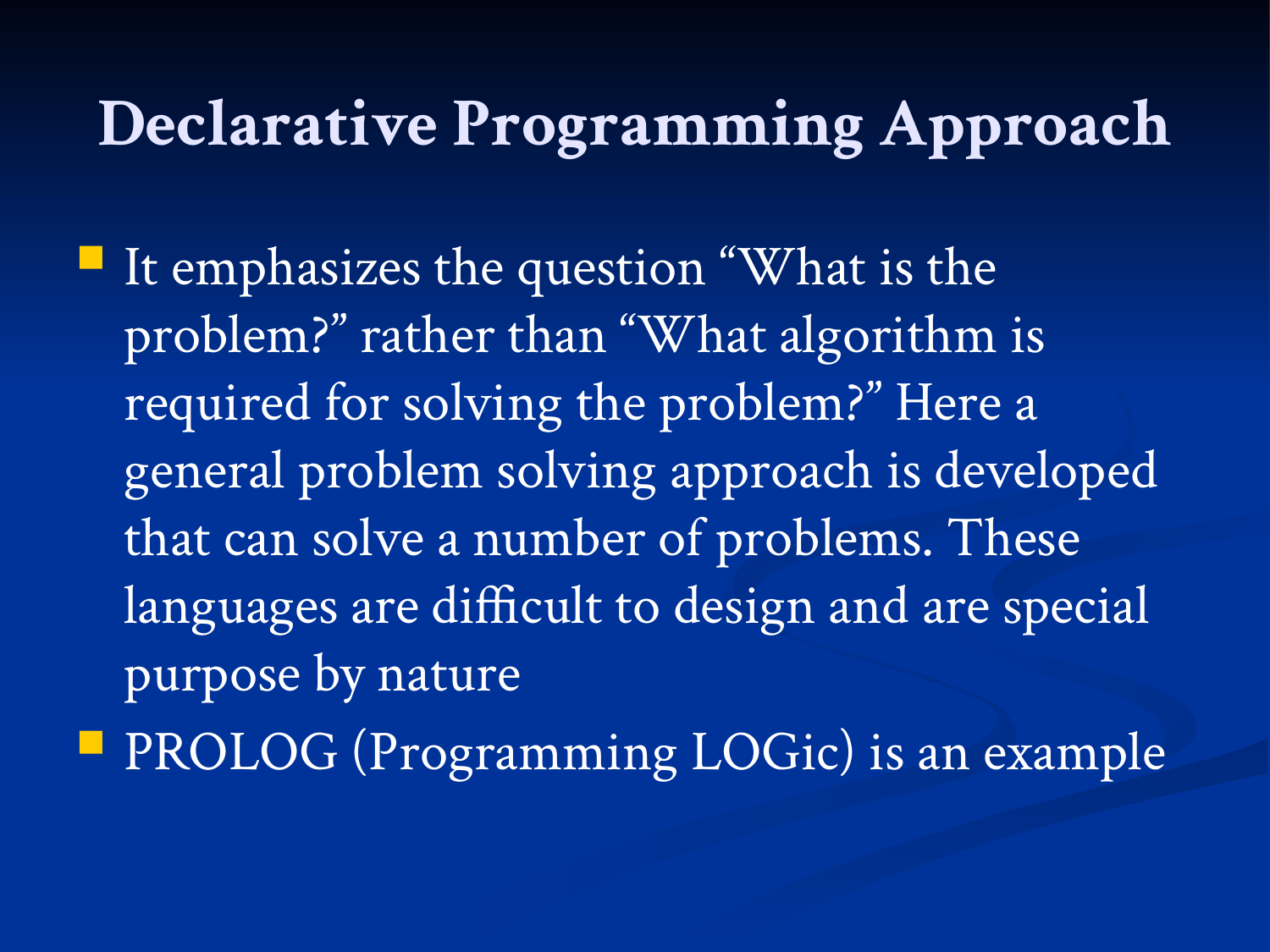

# Declarative Programming Approach
It emphasizes the question “What is the problem?” rather than “What algorithm is required for solving the problem?” Here a general problem solving approach is developed that can solve a number of problems. These languages are difficult to design and are special purpose by nature
PROLOG (Programming LOGic) is an example